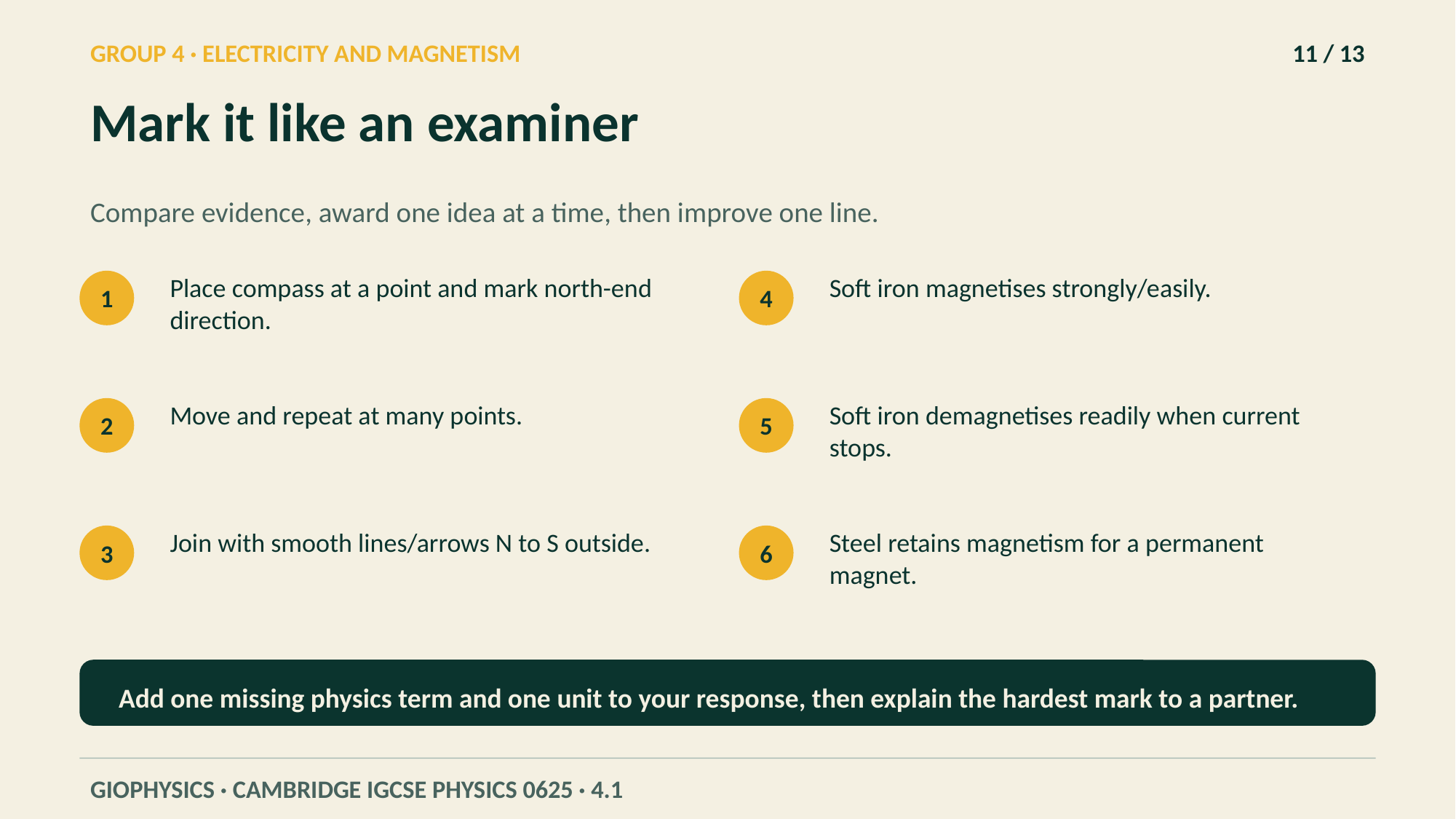

GROUP 4 · ELECTRICITY AND MAGNETISM
11 / 13
Mark it like an examiner
Compare evidence, award one idea at a time, then improve one line.
Place compass at a point and mark north-end direction.
Soft iron magnetises strongly/easily.

1
4
Move and repeat at many points.
Soft iron demagnetises readily when current stops.

2
5
Join with smooth lines/arrows N to S outside.
Steel retains magnetism for a permanent magnet.

3
6

Add one missing physics term and one unit to your response, then explain the hardest mark to a partner.

GIOPHYSICS · CAMBRIDGE IGCSE PHYSICS 0625 · 4.1